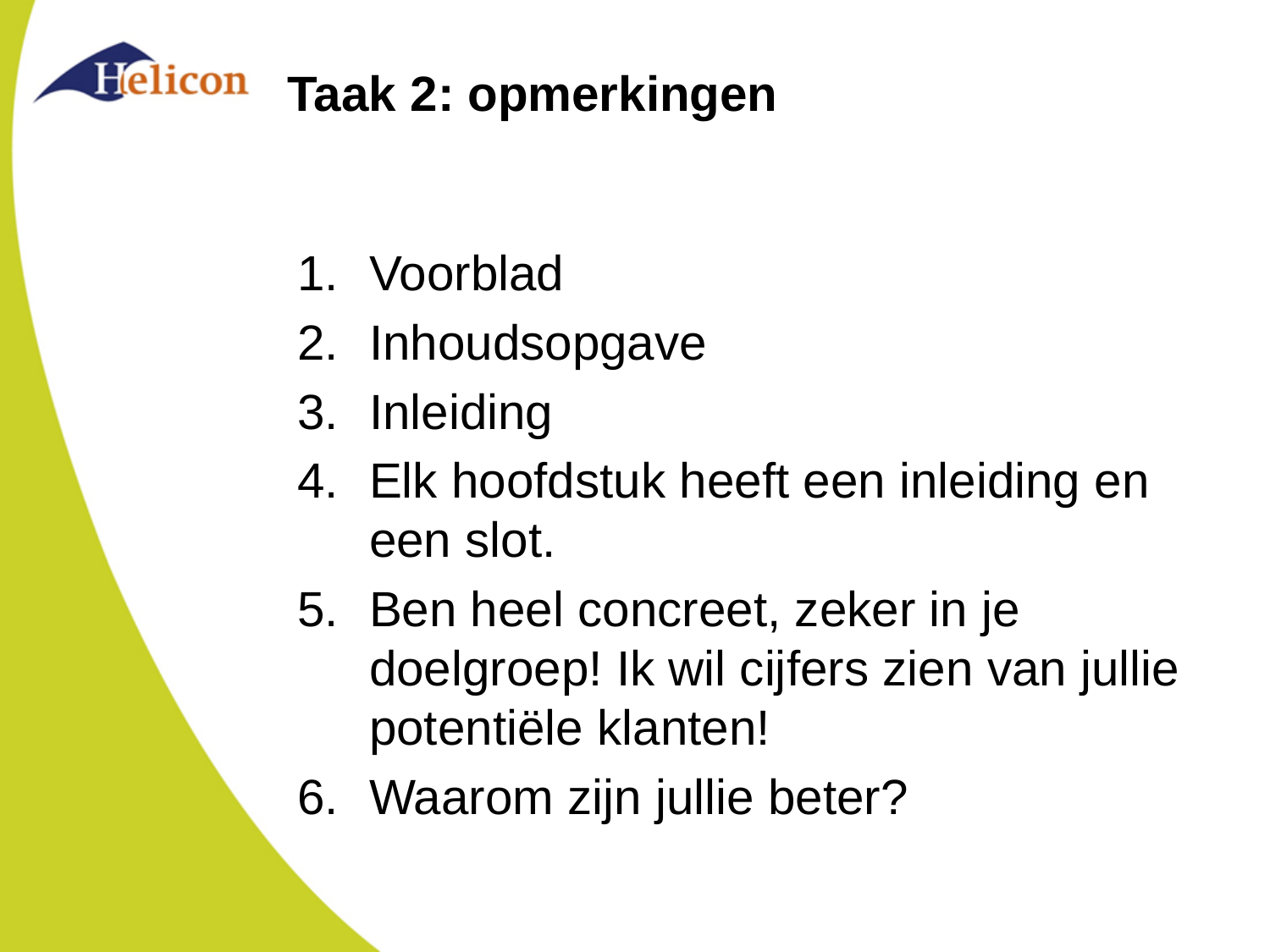

# Taak 2: opmerkingen

Voorblad
Inhoudsopgave
Inleiding
Elk hoofdstuk heeft een inleiding en een slot.
Ben heel concreet, zeker in je doelgroep! Ik wil cijfers zien van jullie potentiële klanten!
Waarom zijn jullie beter?